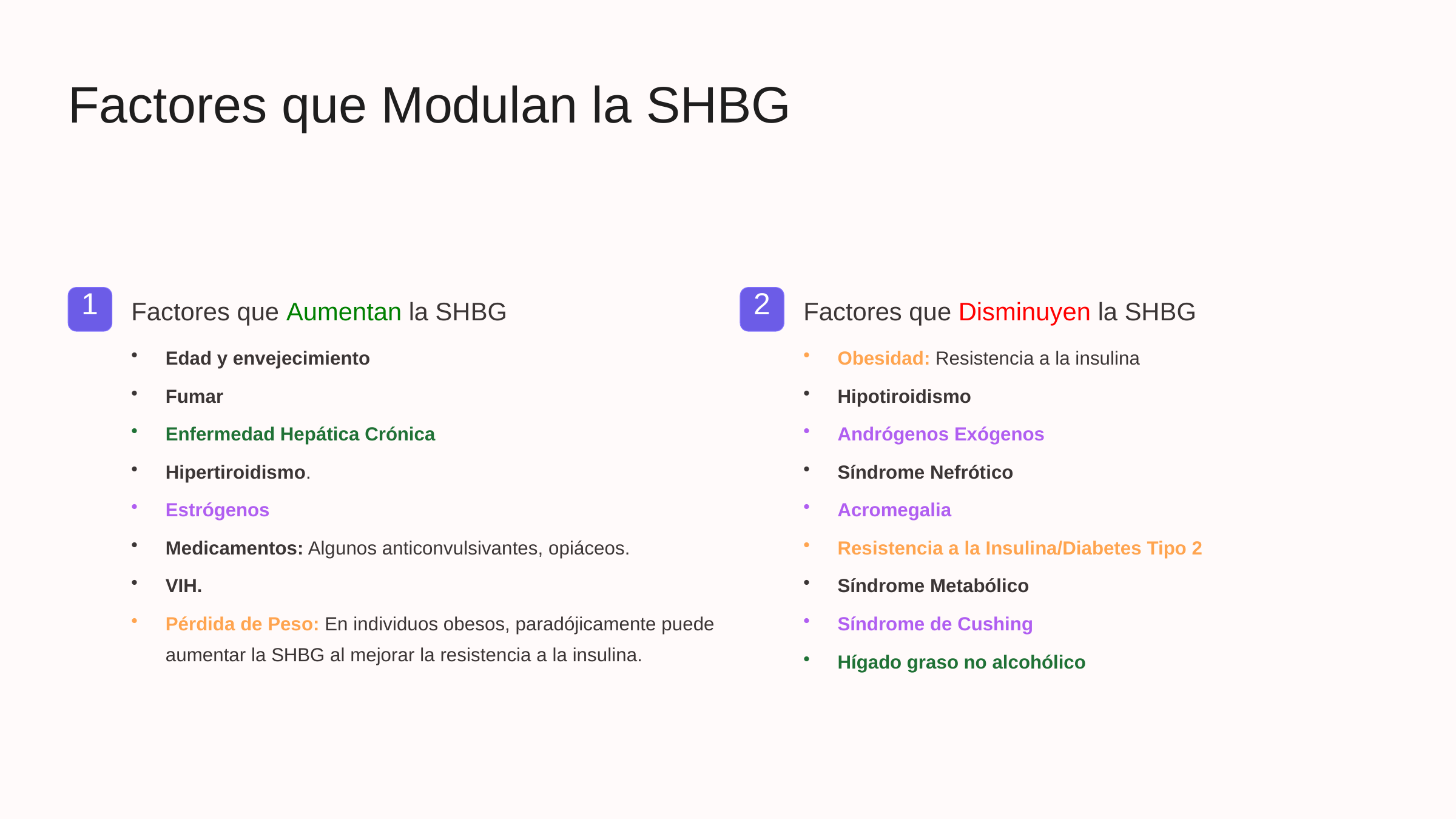

Factores que Modulan la SHBG

1
2
Factores que Aumentan la SHBG
Factores que Disminuyen la SHBG
Edad y envejecimiento
Obesidad: Resistencia a la insulina
Fumar
Hipotiroidismo
Enfermedad Hepática Crónica
Andrógenos Exógenos
Hipertiroidismo.
Síndrome Nefrótico
Estrógenos
Acromegalia
Medicamentos: Algunos anticonvulsivantes, opiáceos.
Resistencia a la Insulina/Diabetes Tipo 2
VIH.
Síndrome Metabólico
Pérdida de Peso: En individuos obesos, paradójicamente puede aumentar la SHBG al mejorar la resistencia a la insulina.
Síndrome de Cushing
Hígado graso no alcohólico